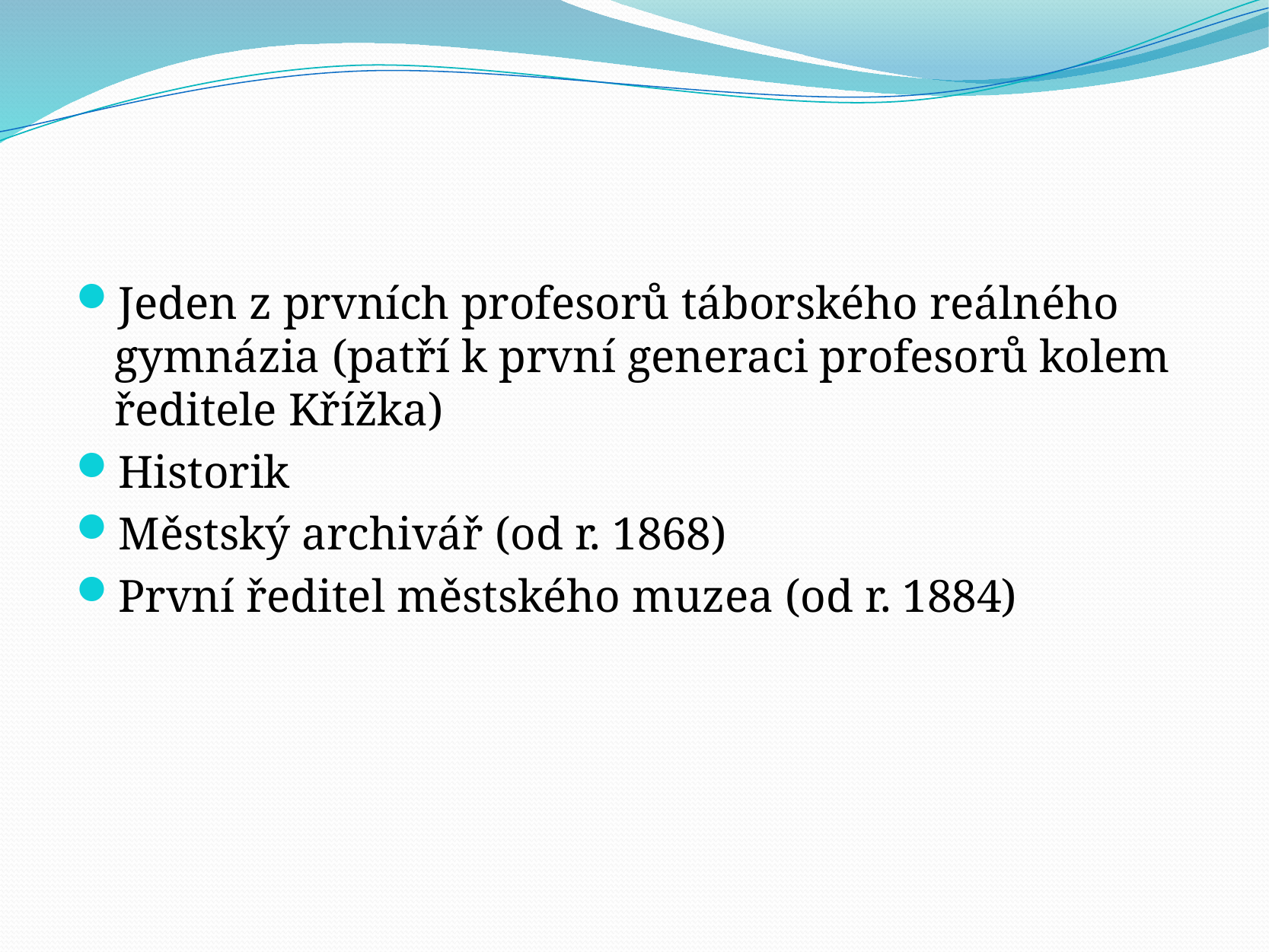

#
Jeden z prvních profesorů táborského reálného gymnázia (patří k první generaci profesorů kolem ředitele Křížka)
Historik
Městský archivář (od r. 1868)
První ředitel městského muzea (od r. 1884)